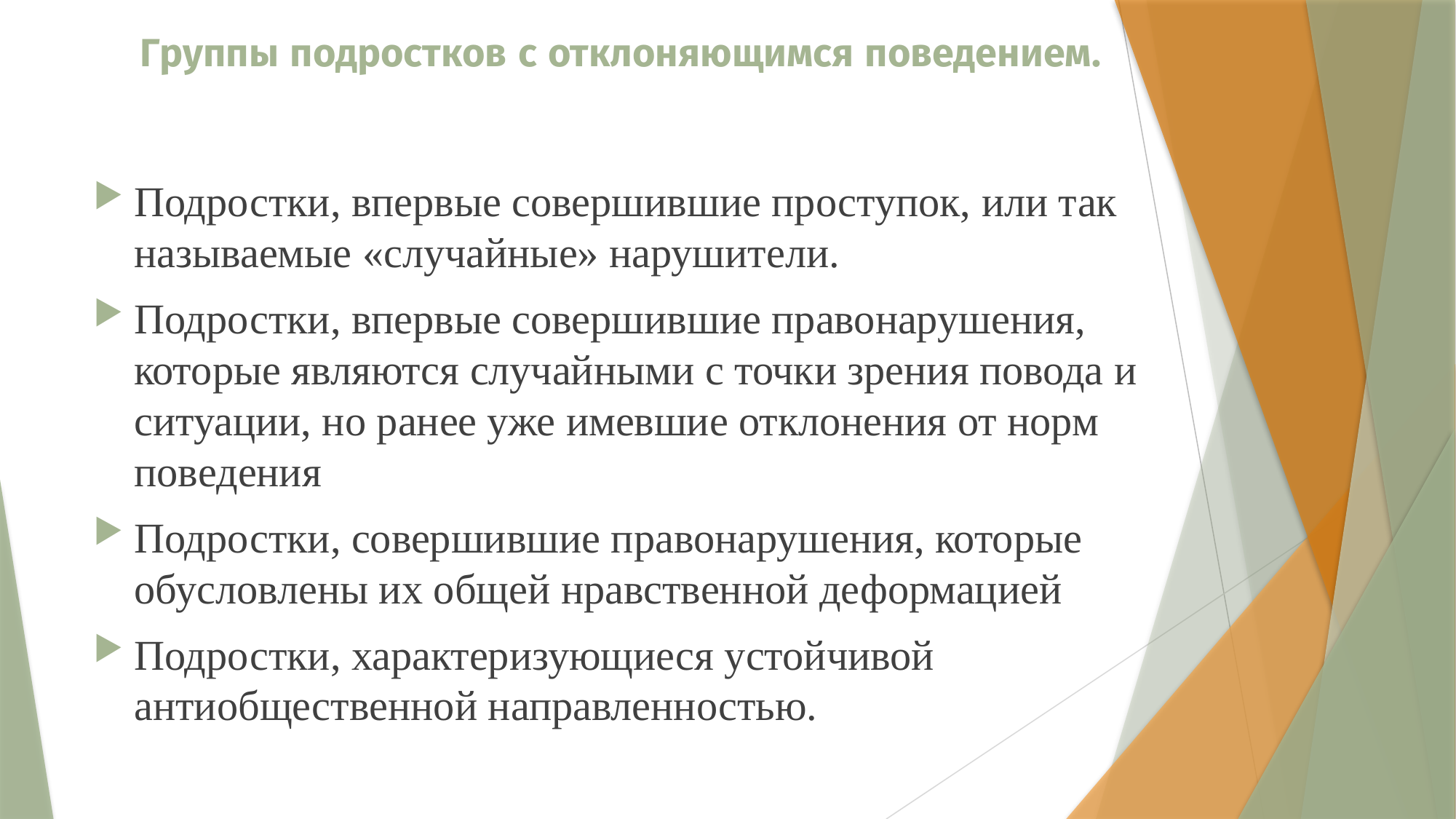

# Группы подростков с отклоняющимся поведением.
Подростки, впервые совершившие проступок, или так называемые «случайные» нарушители.
Подростки, впервые совершившие правонарушения, которые являются случайными с точки зрения повода и ситуации, но ранее уже имевшие отклонения от норм поведения
Подростки, совершившие правонарушения, которые обусловлены их общей нравственной деформацией
Подростки, характеризующиеся устойчивой антиобщественной направленностью.